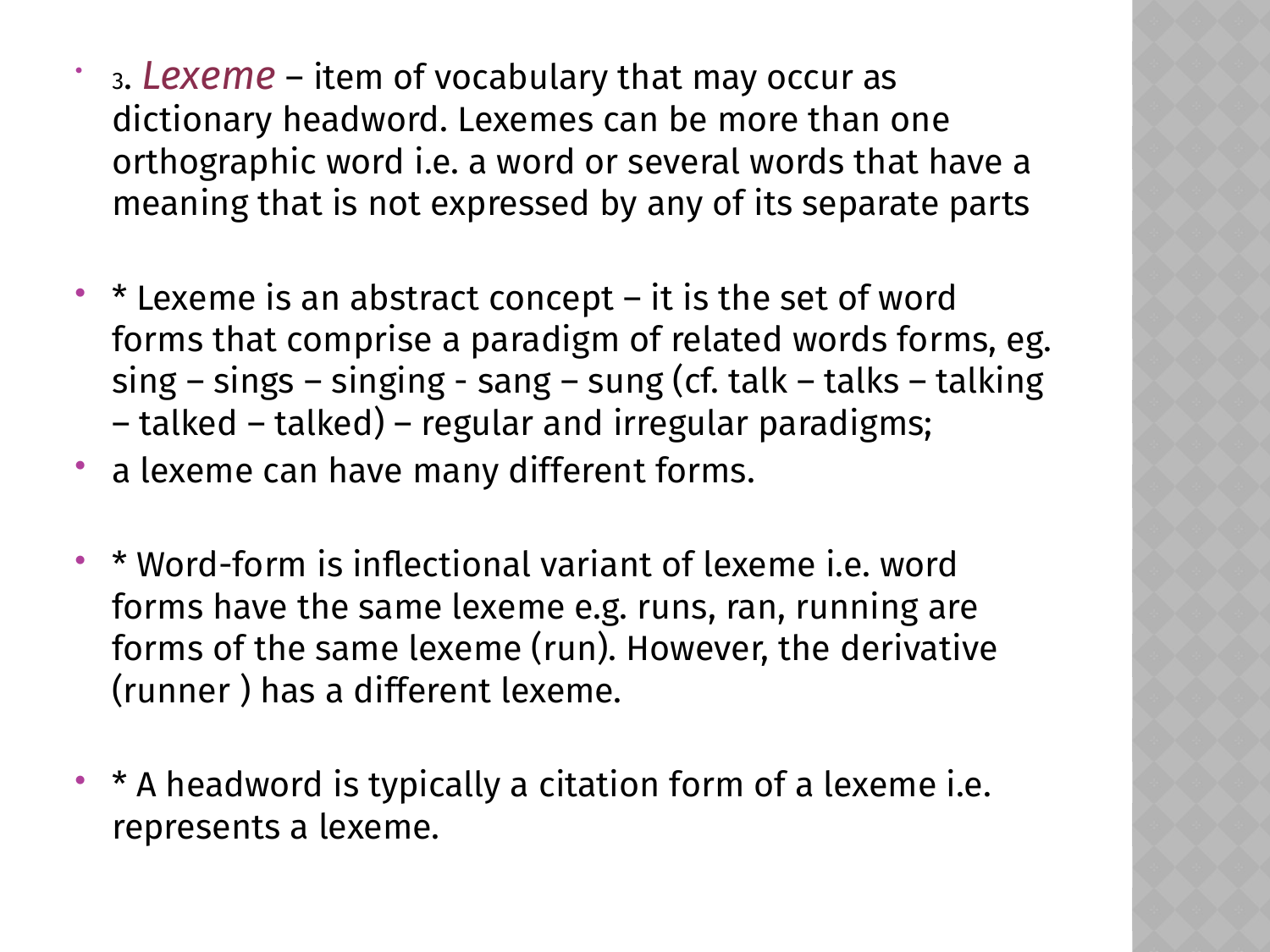

3. Lexeme – item of vocabulary that may occur as dictionary headword. Lexemes can be more than one orthographic word i.e. a word or several words that have a meaning that is not expressed by any of its separate parts

* Lexeme is an abstract concept – it is the set of word forms that comprise a paradigm of related words forms, eg. sing – sings – singing - sang – sung (cf. talk – talks – talking – talked – talked) – regular and irregular paradigms;
a lexeme can have many different forms.

* Word-form is inflectional variant of lexeme i.e. word forms have the same lexeme e.g. runs, ran, running are forms of the same lexeme (run). However, the derivative (runner ) has a different lexeme.

* A headword is typically a citation form of a lexeme i.e. represents a lexeme.